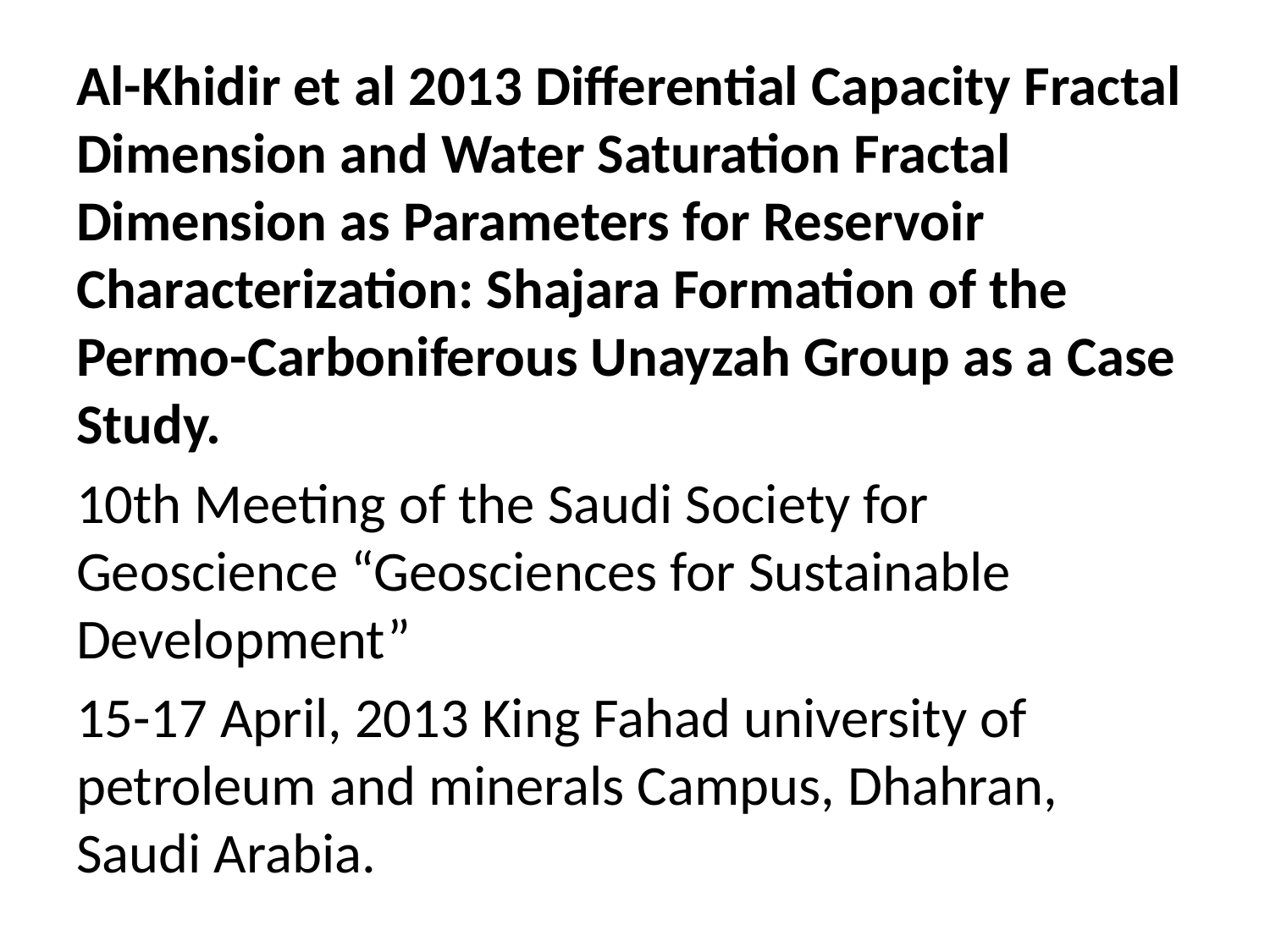

Al-Khidir et al 2013 Differential Capacity Fractal Dimension and Water Saturation Fractal Dimension as Parameters for Reservoir Characterization: Shajara Formation of the Permo-Carboniferous Unayzah Group as a Case Study.
10th Meeting of the Saudi Society for Geoscience “Geosciences for Sustainable Development”
15-17 April, 2013 King Fahad university of petroleum and minerals Campus, Dhahran, Saudi Arabia.